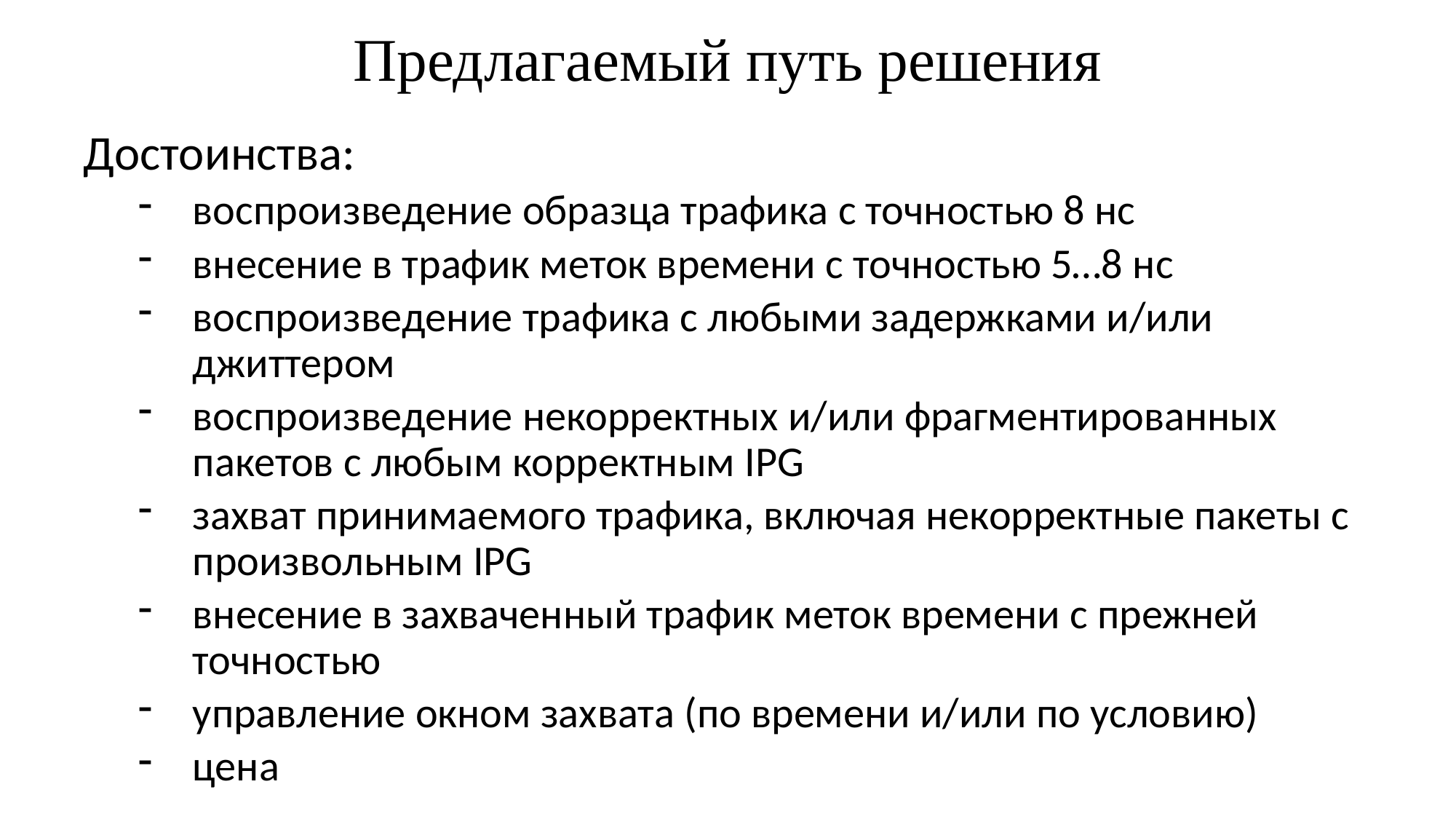

# Предлагаемый путь решения
Достоинства:
воспроизведение образца трафика с точностью 8 нс
внесение в трафик меток времени с точностью 5…8 нс
воспроизведение трафика с любыми задержками и/или джиттером
воспроизведение некорректных и/или фрагментированных пакетов с любым корректным IPG
захват принимаемого трафика, включая некорректные пакеты с произвольным IPG
внесение в захваченный трафик меток времени с прежней точностью
управление окном захвата (по времени и/или по условию)
цена